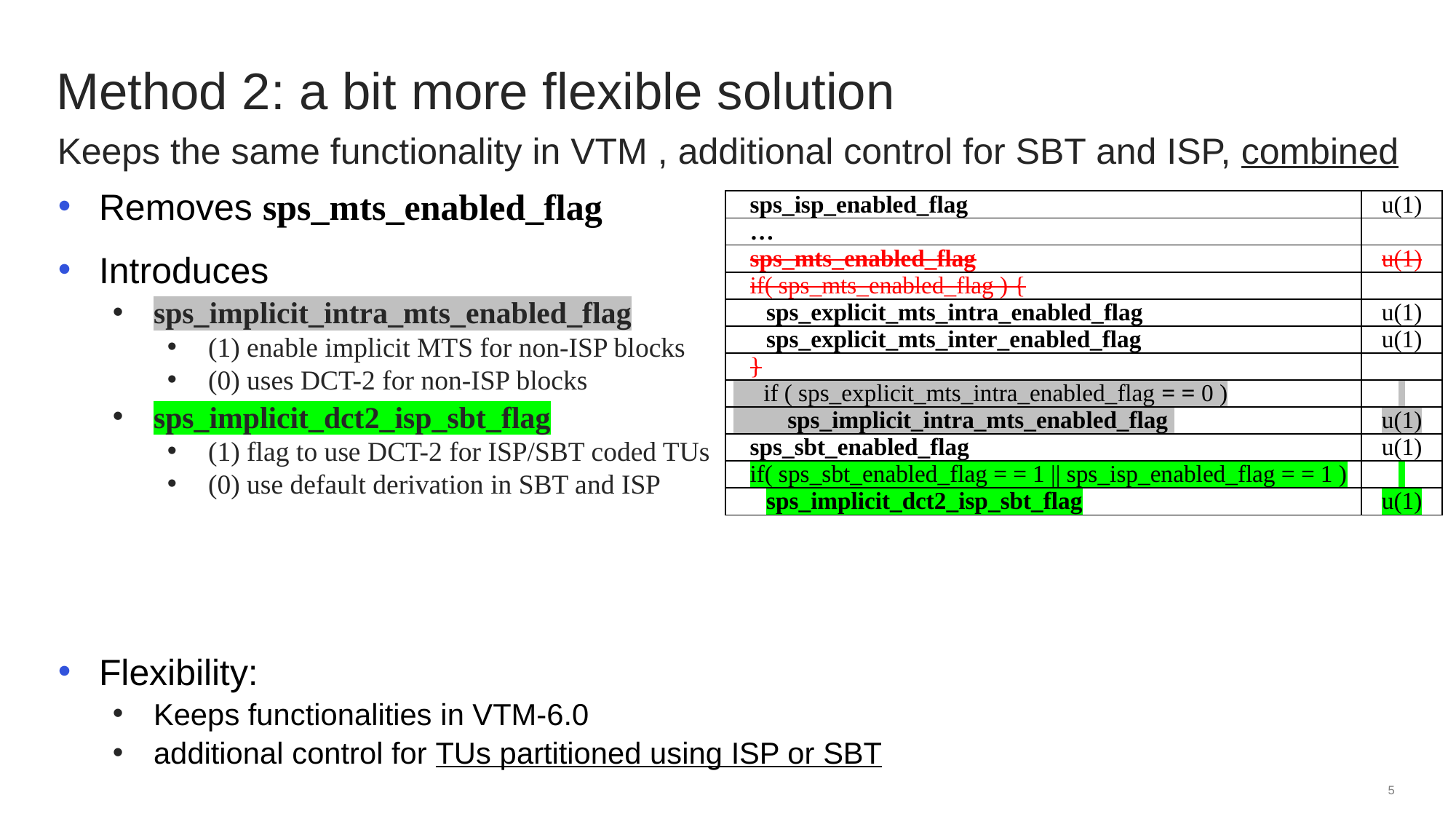

# Method 2: a bit more flexible solution
Keeps the same functionality in VTM , additional control for SBT and ISP, combined

Removes sps_mts_enabled_flag
Introduces
sps_implicit_intra_mts_enabled_flag
(1) enable implicit MTS for non-ISP blocks
(0) uses DCT-2 for non-ISP blocks
sps_implicit_dct2_isp_sbt_flag
(1) flag to use DCT-2 for ISP/SBT coded TUs
(0) use default derivation in SBT and ISP

Flexibility:
Keeps functionalities in VTM-6.0
additional control for TUs partitioned using ISP or SBT

| sps\_isp\_enabled\_flag | u(1) |
| --- | --- |
| … |  |
| sps\_mts\_enabled\_flag | u(1) |
| if( sps\_mts\_enabled\_flag ) { |  |
| sps\_explicit\_mts\_intra\_enabled\_flag | u(1) |
| sps\_explicit\_mts\_inter\_enabled\_flag | u(1) |
| } |  |
| if ( sps\_explicit\_mts\_intra\_enabled\_flag = = 0 ) |  |
| sps\_implicit\_intra\_mts\_enabled\_flag | u(1) |
| sps\_sbt\_enabled\_flag | u(1) |
| if( sps\_sbt\_enabled\_flag = = 1 || sps\_isp\_enabled\_flag = = 1 ) |  |
| sps\_implicit\_dct2\_isp\_sbt\_flag | u(1) |